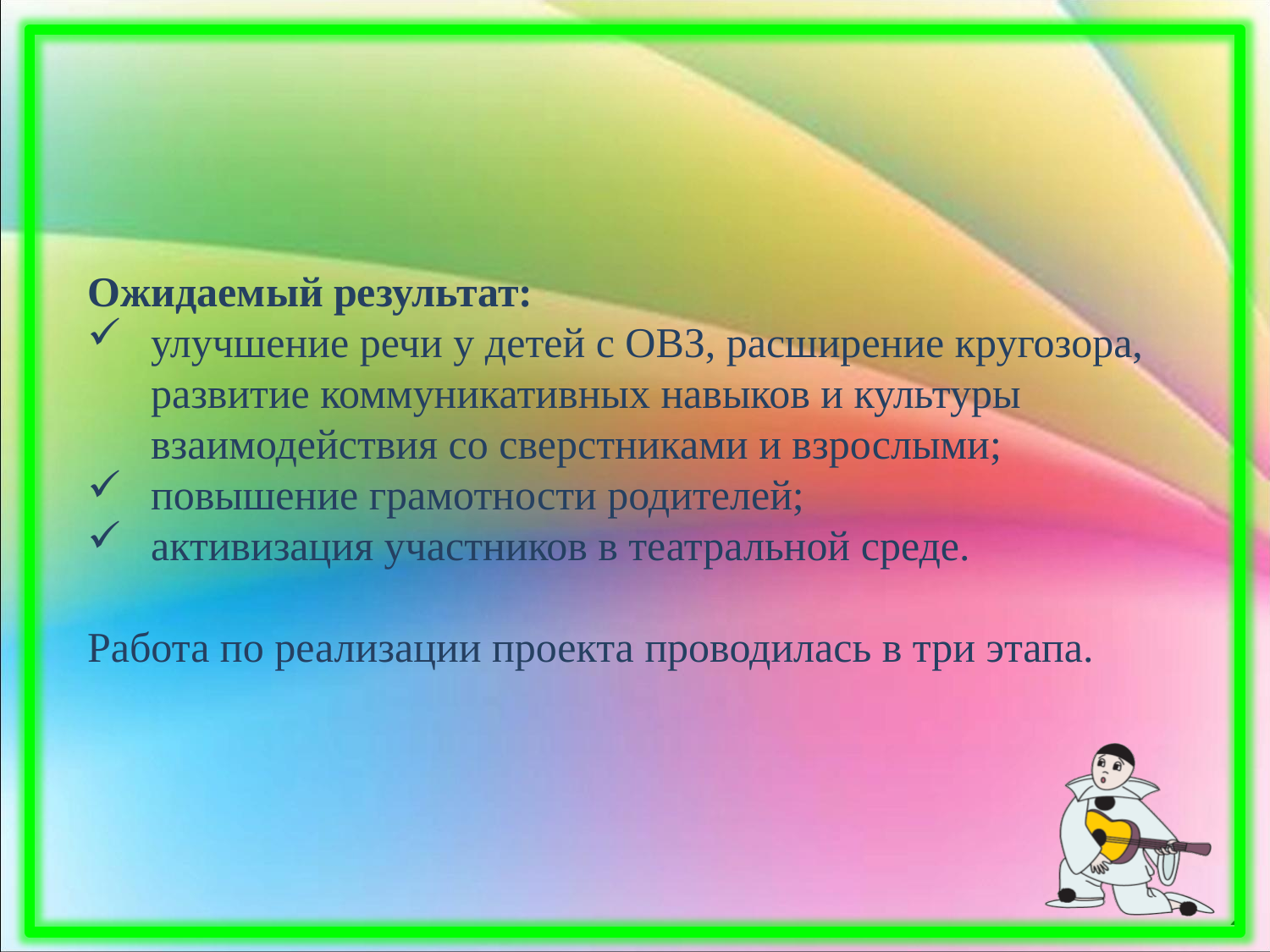

Ожидаемый результат:
улучшение речи у детей с ОВЗ, расширение кругозора, развитие коммуникативных навыков и культуры взаимодействия со сверстниками и взрослыми;
повышение грамотности родителей;
активизация участников в театральной среде.

Работа по реализации проекта проводилась в три этапа.